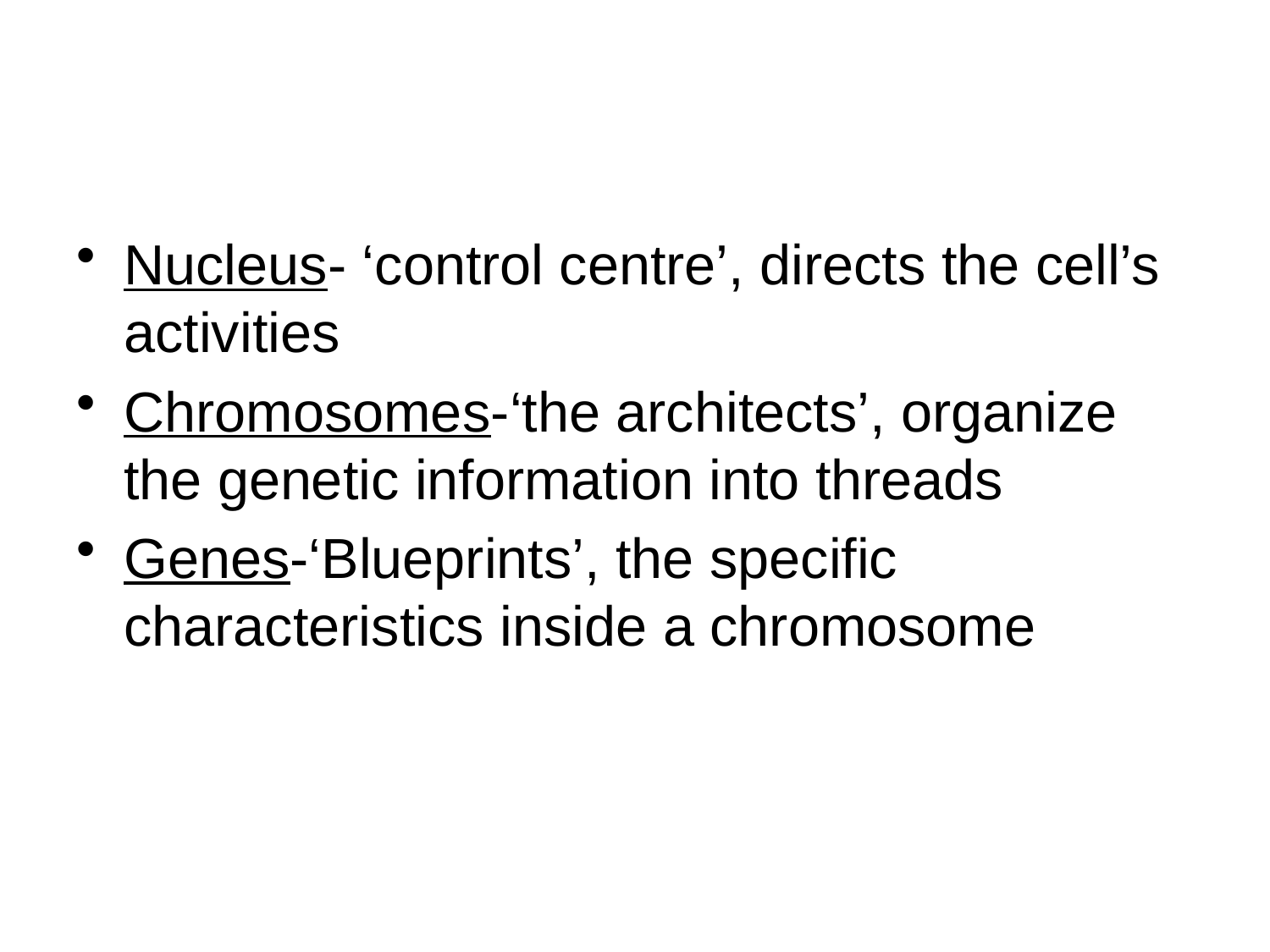

#
Nucleus- ‘control centre’, directs the cell’s activities
Chromosomes-‘the architects’, organize the genetic information into threads
Genes-‘Blueprints’, the specific characteristics inside a chromosome